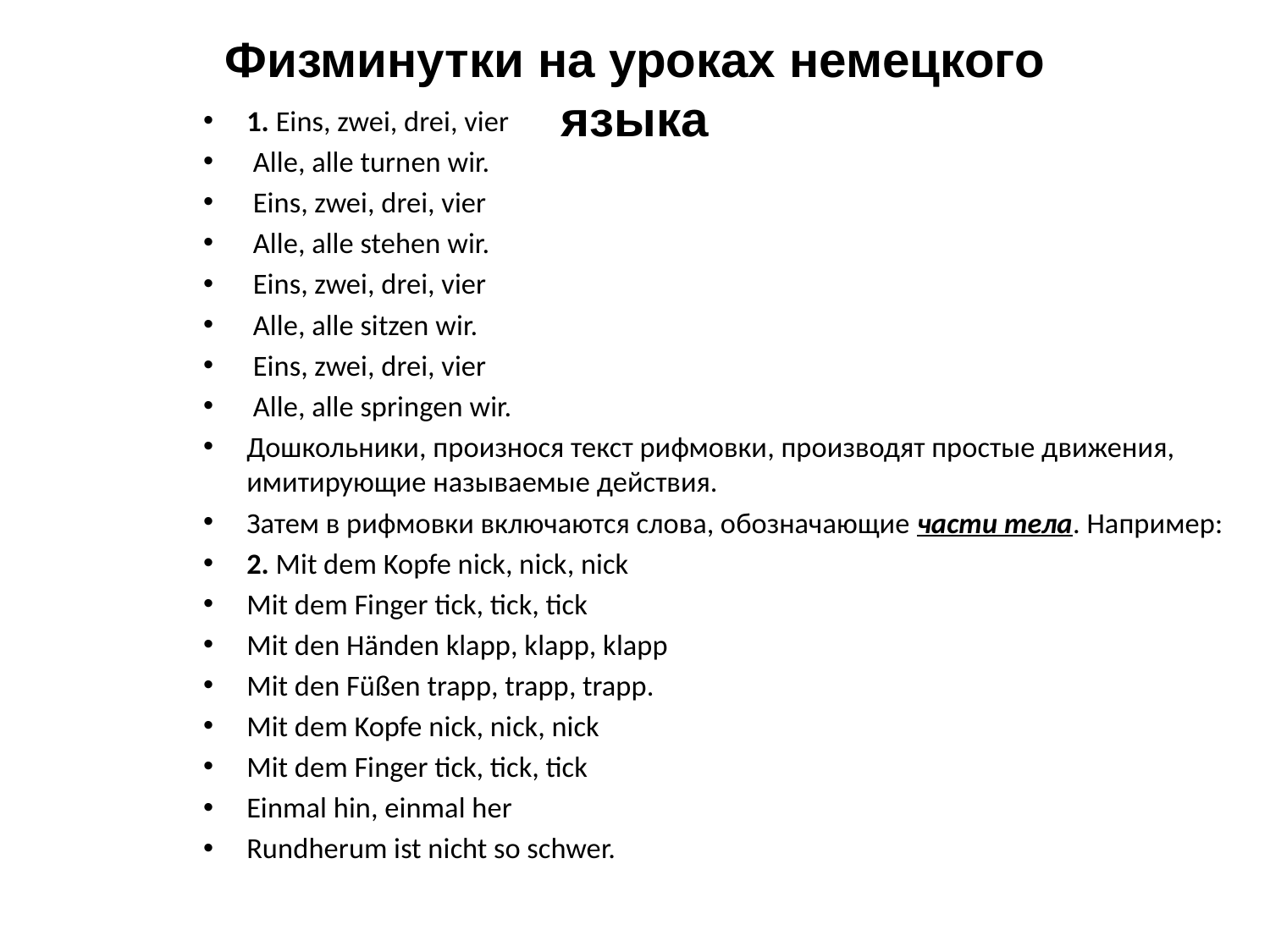

Физминутки на уроках немецкого языка
1. Eins, zwei, drei, vier
 Alle, alle turnen wir.
 Eins, zwei, drei, vier
 Alle, alle stehen wir.
 Eins, zwei, drei, vier
 Alle, alle sitzen wir.
 Eins, zwei, drei, vier
 Alle, alle springen wir.
Дошкольники, произнося текст рифмовки, производят простые движения, имитирующие называемые действия.
Затем в рифмовки включаются слова, обозначающие части тела. Например:
2. Mit dem Kopfe nick, nick, nick
Mit dem Finger tick, tick, tick
Mit den Händen klapp, klapp, klapp
Mit den Füßen trapp, trapp, trapp.
Mit dem Kopfe nick, nick, nick
Mit dem Finger tick, tick, tick
Einmal hin, einmal her
Rundherum ist nicht so schwer.